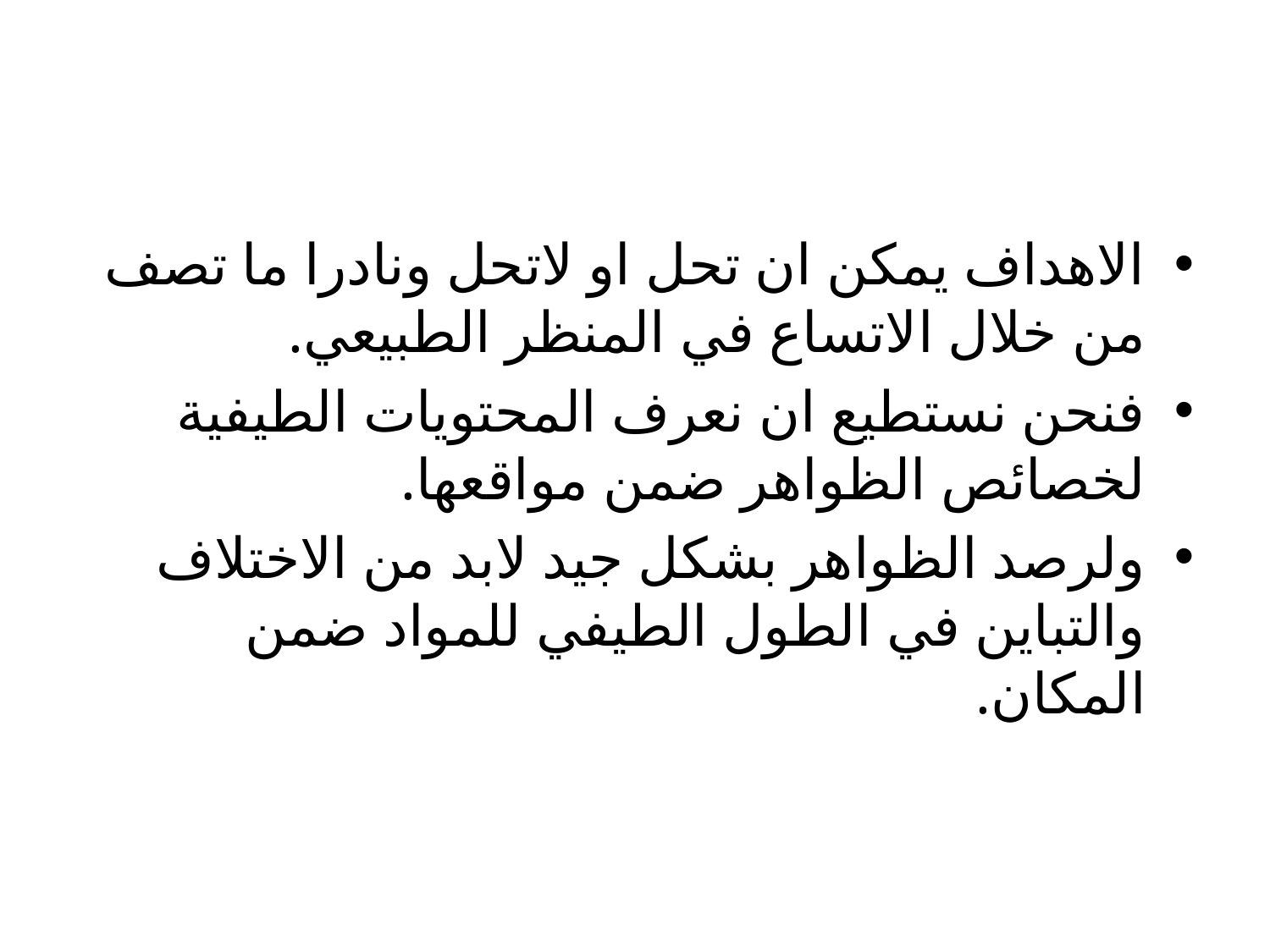

الاهداف يمكن ان تحل او لاتحل ونادرا ما تصف من خلال الاتساع في المنظر الطبيعي.
فنحن نستطيع ان نعرف المحتويات الطيفية لخصائص الظواهر ضمن مواقعها.
ولرصد الظواهر بشكل جيد لابد من الاختلاف والتباين في الطول الطيفي للمواد ضمن المكان.